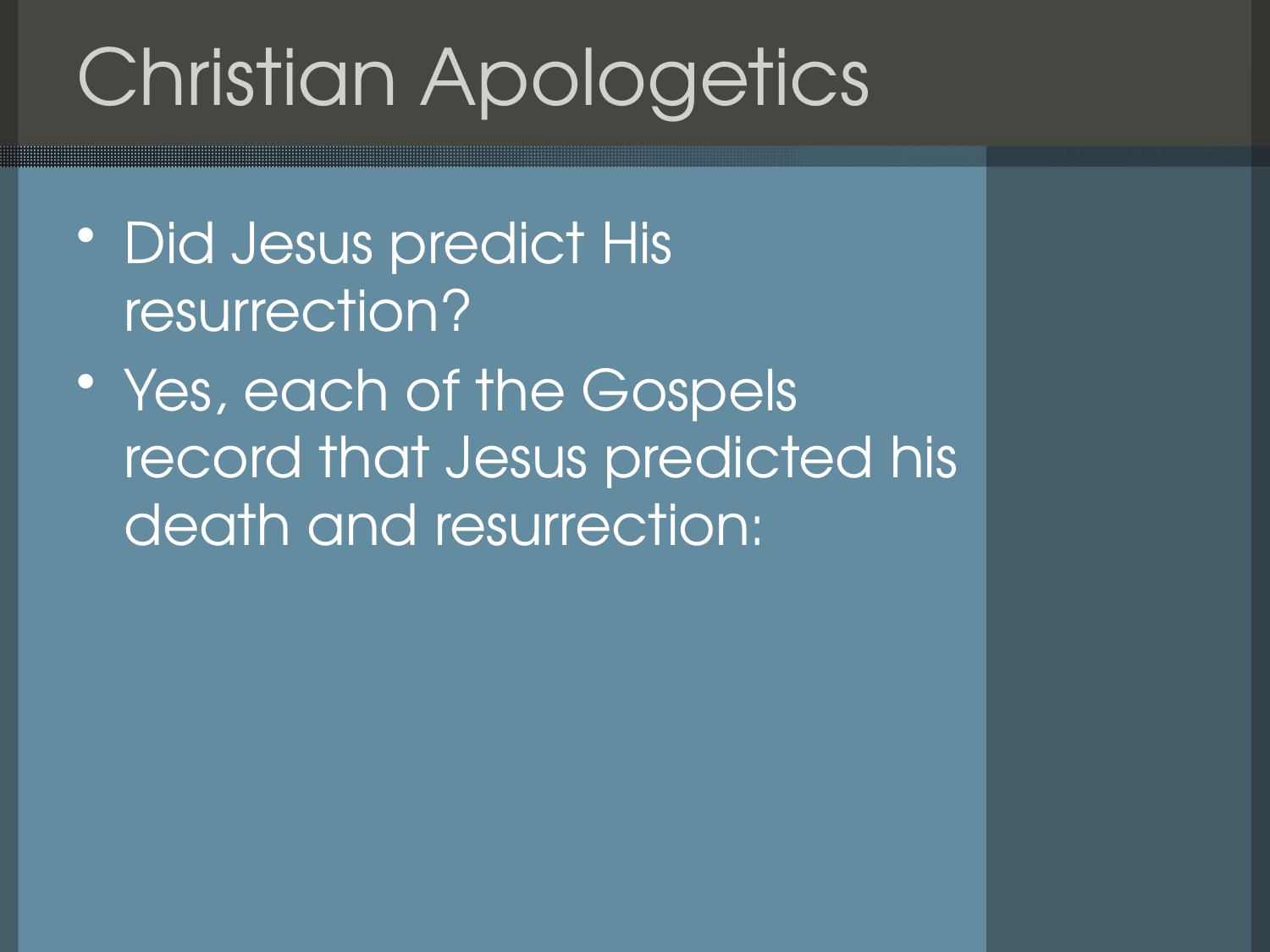

# Christian Apologetics
Did Jesus predict His resurrection?
Yes, each of the Gospels record that Jesus predicted his death and resurrection: